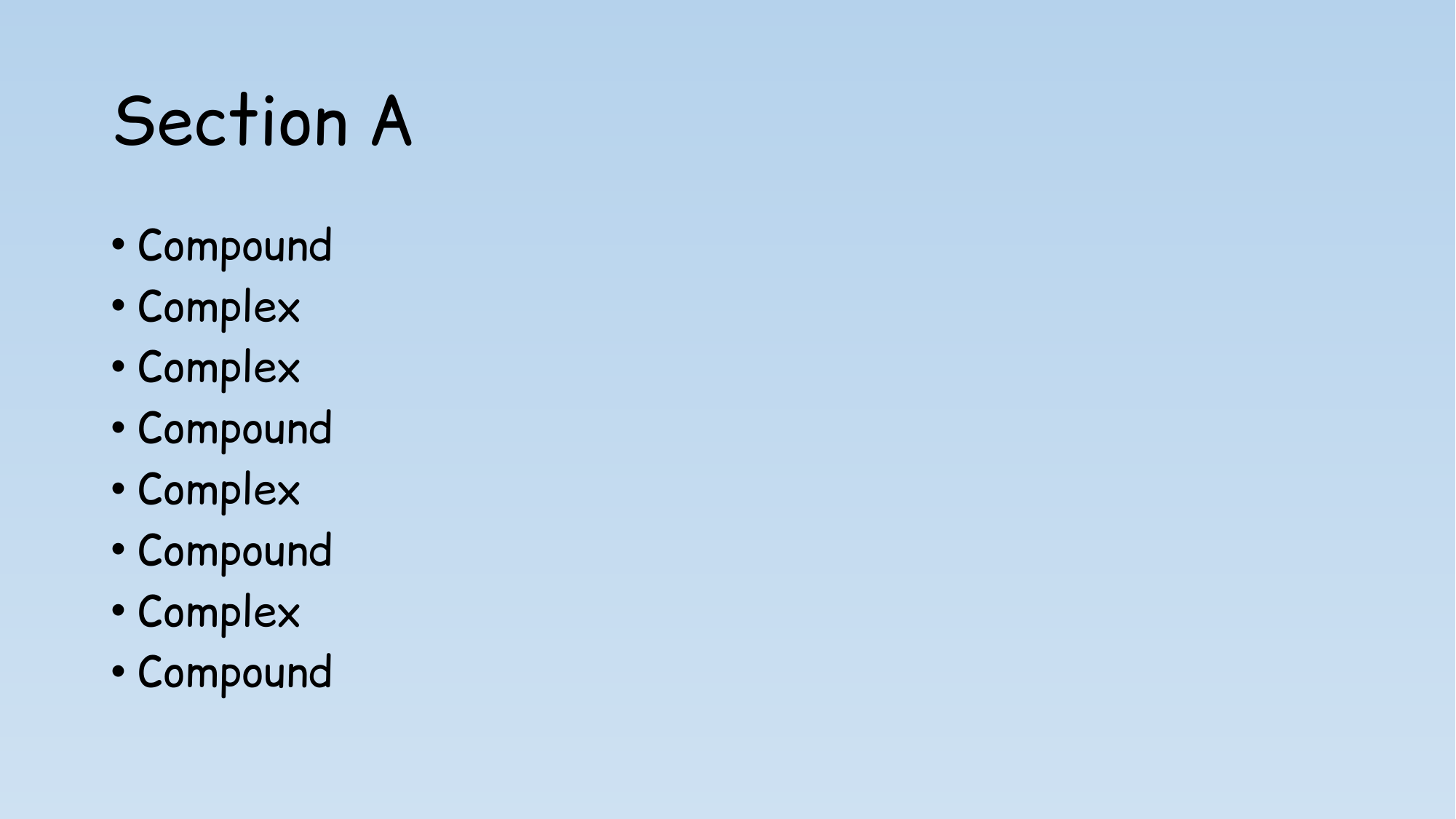

# Section A
Compound
Complex
Complex
Compound
Complex
Compound
Complex
Compound